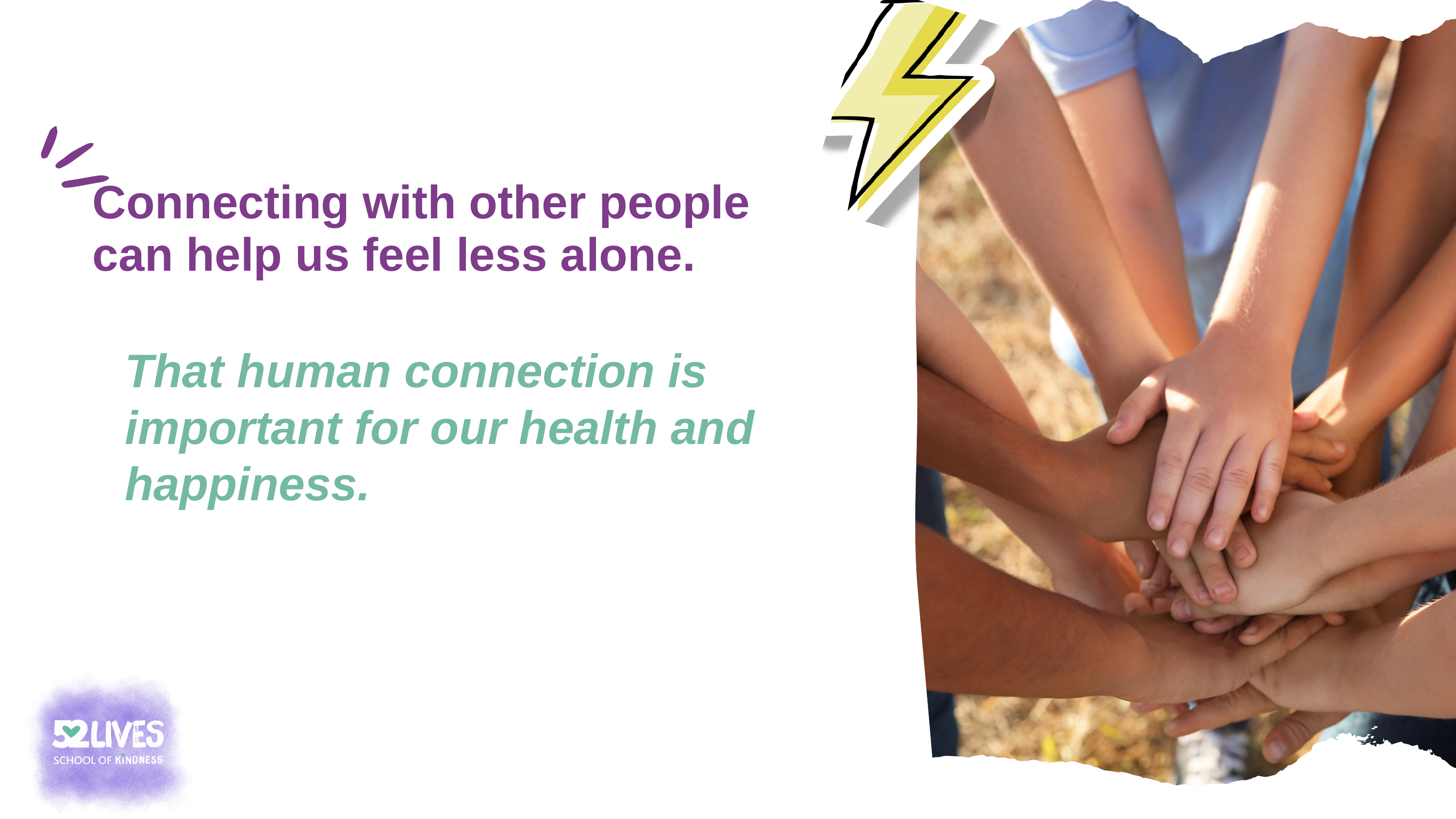

Connecting with other people can help us feel less alone.
That human connection is important for our health and happiness.